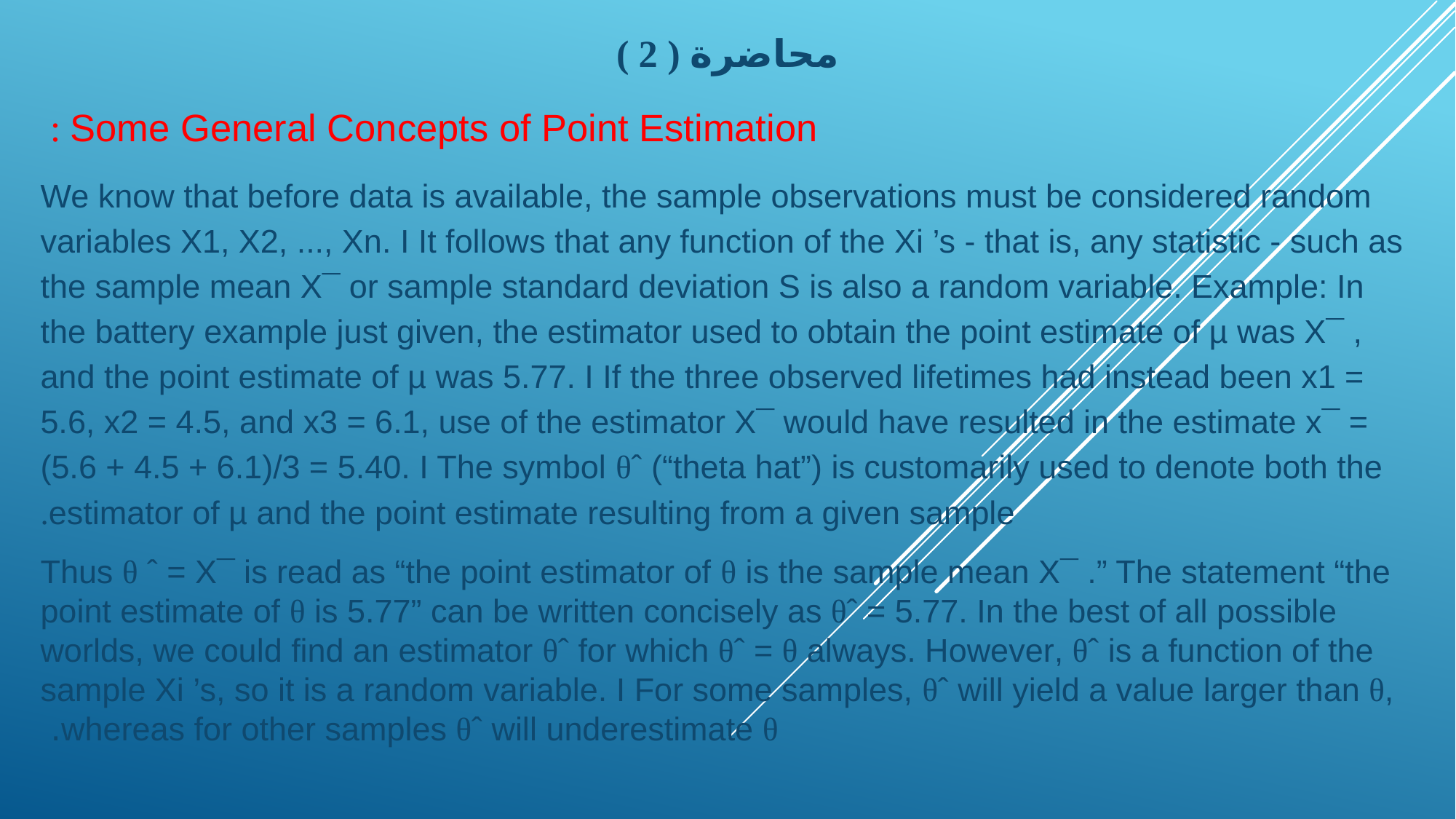

محاضرة ( 2 )
Some General Concepts of Point Estimation :
We know that before data is available, the sample observations must be considered random variables X1, X2, ..., Xn. I It follows that any function of the Xi ’s - that is, any statistic - such as the sample mean X¯ or sample standard deviation S is also a random variable. Example: In the battery example just given, the estimator used to obtain the point estimate of µ was X¯ , and the point estimate of µ was 5.77. I If the three observed lifetimes had instead been x1 = 5.6, x2 = 4.5, and x3 = 6.1, use of the estimator X¯ would have resulted in the estimate x¯ = (5.6 + 4.5 + 6.1)/3 = 5.40. I The symbol θˆ (“theta hat”) is customarily used to denote both the estimator of µ and the point estimate resulting from a given sample.
Thus θ ˆ = X¯ is read as “the point estimator of θ is the sample mean X¯ .” The statement “the point estimate of θ is 5.77” can be written concisely as θˆ = 5.77. In the best of all possible worlds, we could find an estimator θˆ for which θˆ = θ always. However, θˆ is a function of the sample Xi ’s, so it is a random variable. I For some samples, θˆ will yield a value larger than θ, whereas for other samples θˆ will underestimate θ.